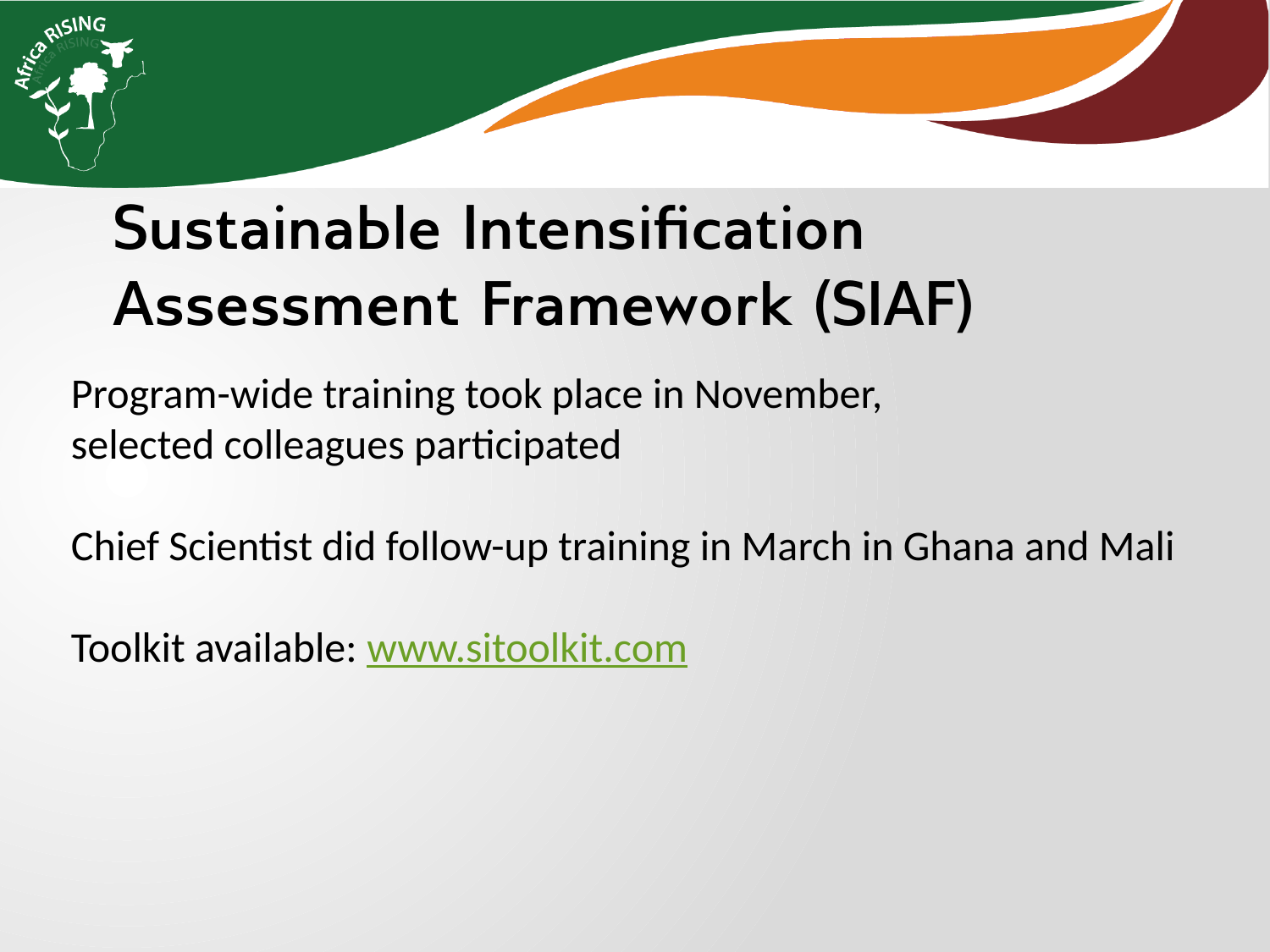

Sustainable Intensification Assessment Framework (SIAF)
Program-wide training took place in November,
selected colleagues participated

Chief Scientist did follow-up training in March in Ghana and Mali

Toolkit available: www.sitoolkit.com